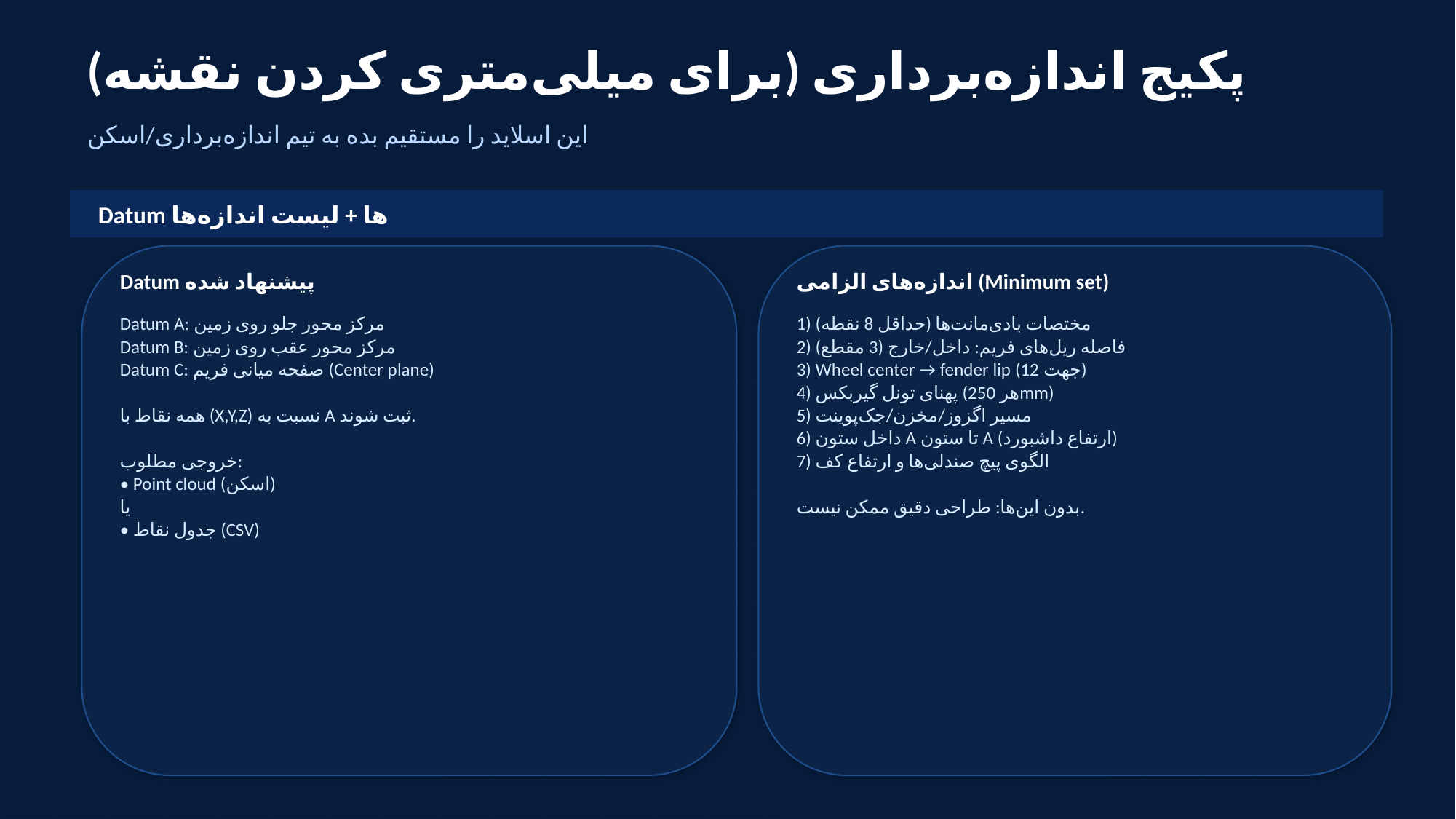

پکیج اندازه‌برداری (برای میلی‌متری کردن نقشه)

این اسلاید را مستقیم بده به تیم اندازه‌برداری/اسکن

Datum ها + لیست اندازه‌ها

Datum پیشنهاد شده
اندازه‌های الزامی (Minimum set)

Datum A: مرکز محور جلو روی زمین
Datum B: مرکز محور عقب روی زمین
Datum C: صفحه میانی فریم (Center plane)

همه نقاط با (X,Y,Z) نسبت به A ثبت شوند.

خروجی مطلوب:
• Point cloud (اسکن)
یا
• جدول نقاط (CSV)
1) مختصات بادی‌مانت‌ها (حداقل 8 نقطه)
2) فاصله ریل‌های فریم: داخل/خارج (3 مقطع)
3) Wheel center → fender lip (12 جهت)
4) پهنای تونل گیربکس (هر 250mm)
5) مسیر اگزوز/مخزن/جک‌پوینت
6) داخل ستون A تا ستون A (ارتفاع داشبورد)
7) الگوی پیچ صندلی‌ها و ارتفاع کف

بدون این‌ها: طراحی دقیق ممکن نیست.